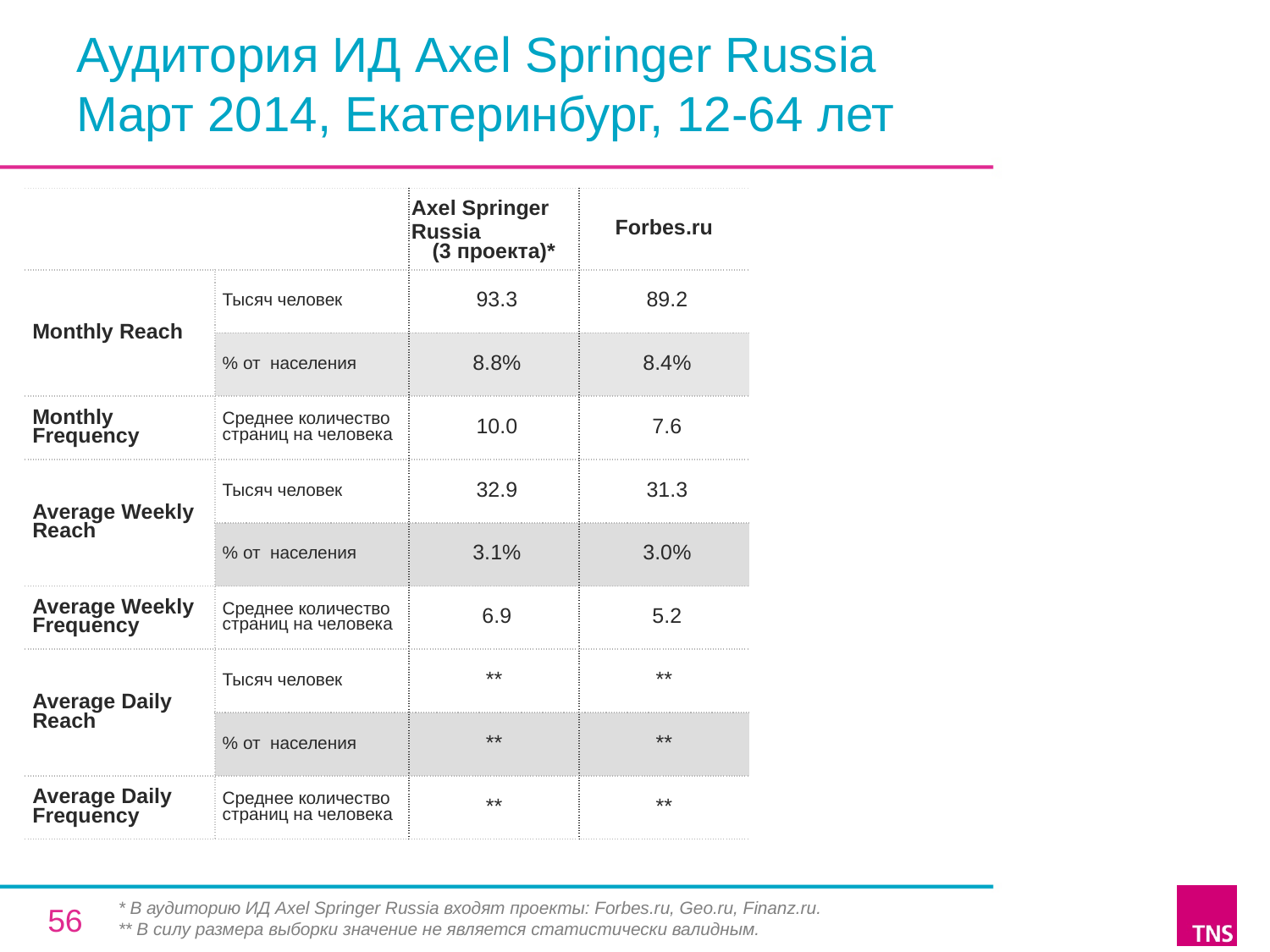

# Аудитория ИД Axel Springer Russia Март 2014, Екатеринбург, 12-64 лет
|  |  | Axel Springer Russia (3 проекта)\* | Forbes.ru |
| --- | --- | --- | --- |
| Monthly Reach | Тысяч человек | 93.3 | 89.2 |
|  | % от населения | 8.8% | 8.4% |
| Monthly Frequency | Среднее количество страниц на человека | 10.0 | 7.6 |
| Average Weekly Reach | Тысяч человек | 32.9 | 31.3 |
|  | % от населения | 3.1% | 3.0% |
| Average Weekly Frequency | Среднее количество страниц на человека | 6.9 | 5.2 |
| Average Daily Reach | Тысяч человек | \*\* | \*\* |
|  | % от населения | \*\* | \*\* |
| Average Daily Frequency | Среднее количество страниц на человека | \*\* | \*\* |
* В аудиторию ИД Axel Springer Russia входят проекты: Forbes.ru, Geo.ru, Finanz.ru.
** В силу размера выборки значение не является статистически валидным.
56